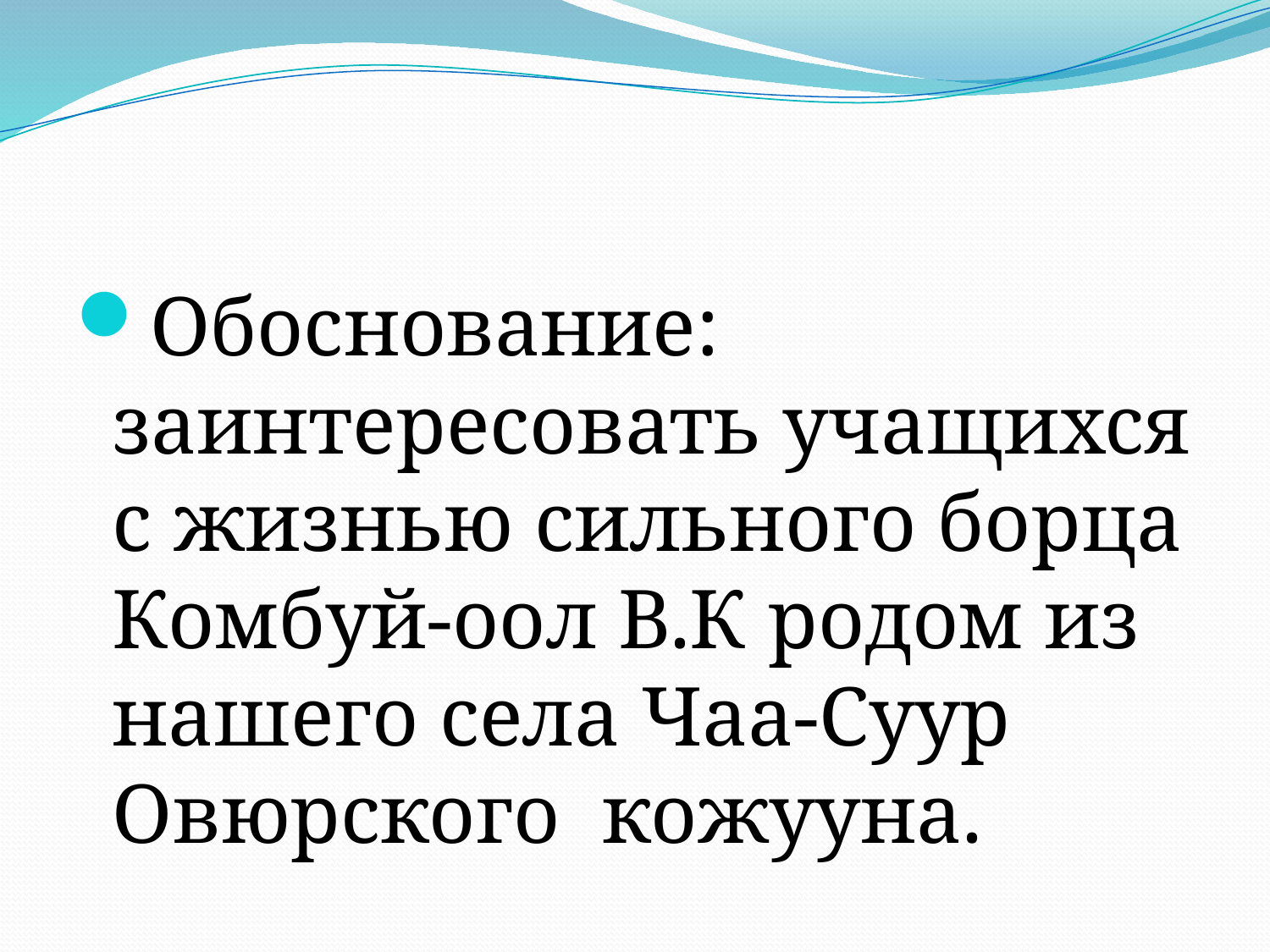

Обоснование: заинтересовать учащихся с жизнью сильного борца Комбуй-оол В.К родом из нашего села Чаа-Суур Овюрского  кожууна.